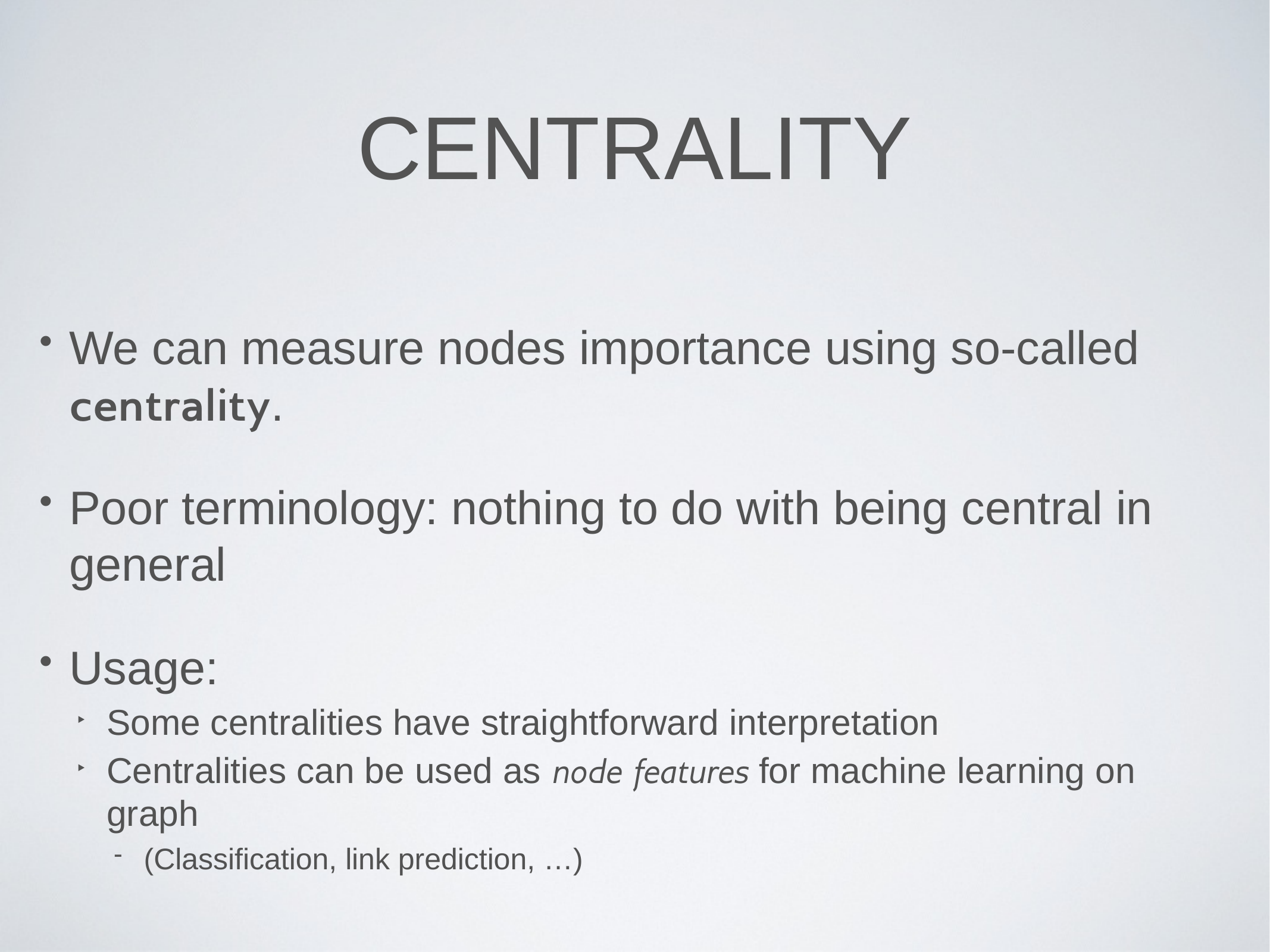

40
# Centrality
We can measure nodes importance using so-called centrality.
Poor terminology: nothing to do with being central in general
Usage:
Some centralities have straightforward interpretation
Centralities can be used as node features for machine learning on graph
(Classification, link prediction, …)